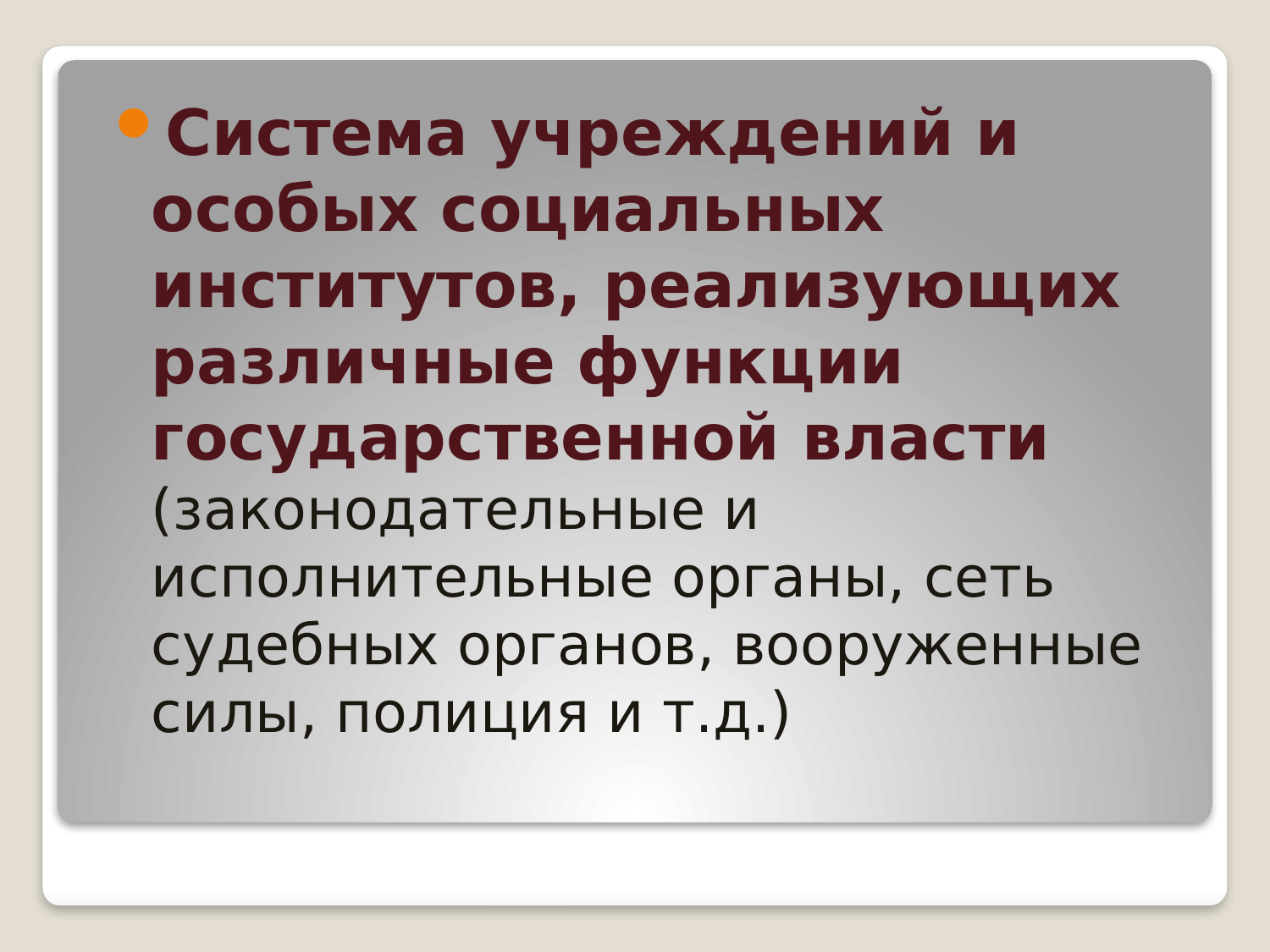

Система учреждений и особых социальных институтов, реализующих различные функции государственной власти (законодательные и исполнительные органы, сеть судебных органов, вооруженные силы, полиция и т.д.)
#